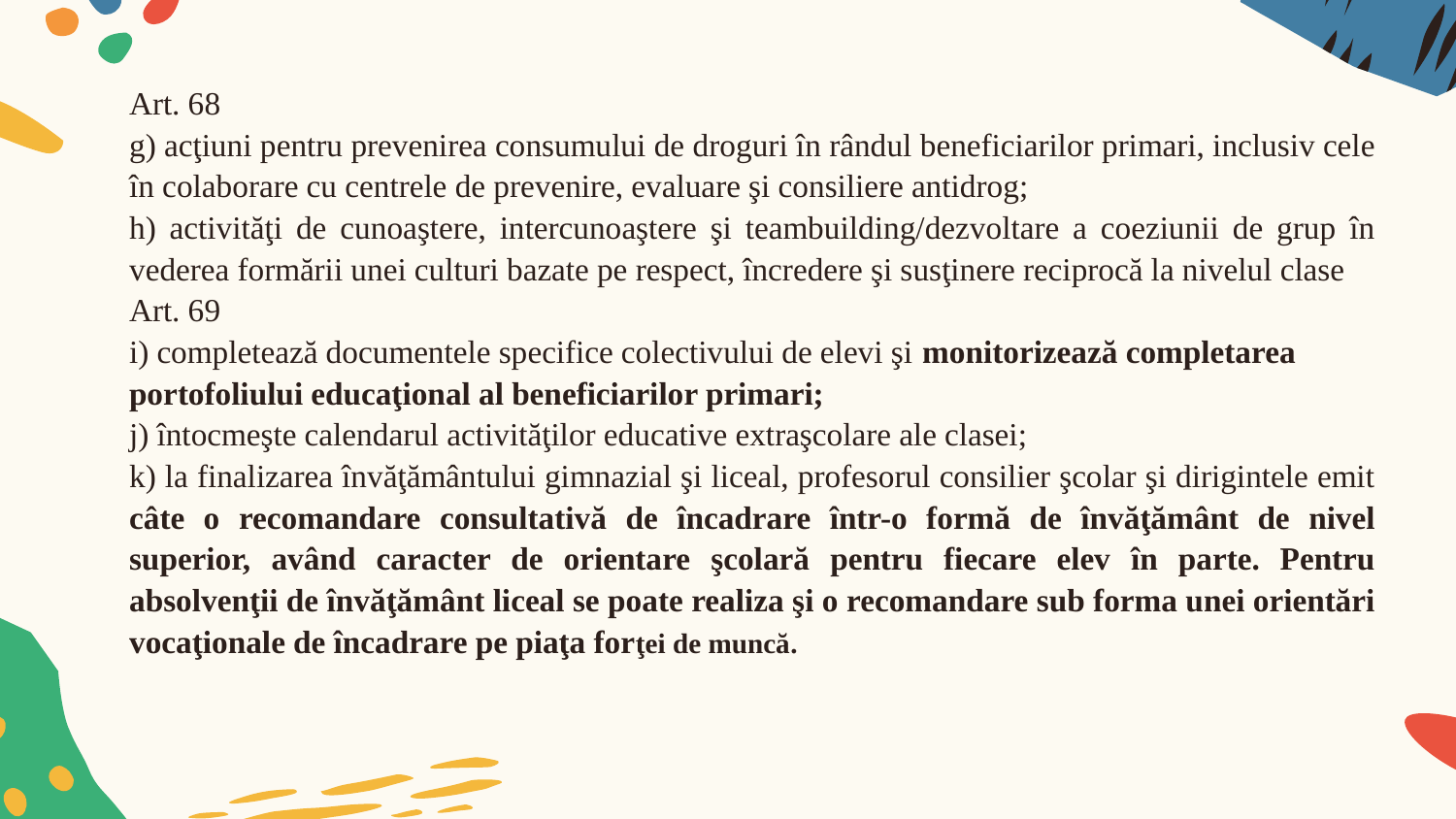

Art. 68
g) acţiuni pentru prevenirea consumului de droguri în rândul beneficiarilor primari, inclusiv cele în colaborare cu centrele de prevenire, evaluare şi consiliere antidrog;
h) activităţi de cunoaştere, intercunoaştere şi teambuilding/dezvoltare a coeziunii de grup în vederea formării unei culturi bazate pe respect, încredere şi susţinere reciprocă la nivelul clase
Art. 69
i) completează documentele specifice colectivului de elevi şi monitorizează completarea portofoliului educaţional al beneficiarilor primari;
j) întocmeşte calendarul activităţilor educative extraşcolare ale clasei;
k) la finalizarea învăţământului gimnazial şi liceal, profesorul consilier şcolar şi dirigintele emit câte o recomandare consultativă de încadrare într-o formă de învăţământ de nivel superior, având caracter de orientare şcolară pentru fiecare elev în parte. Pentru absolvenţii de învăţământ liceal se poate realiza şi o recomandare sub forma unei orientări vocaţionale de încadrare pe piaţa forţei de muncă.